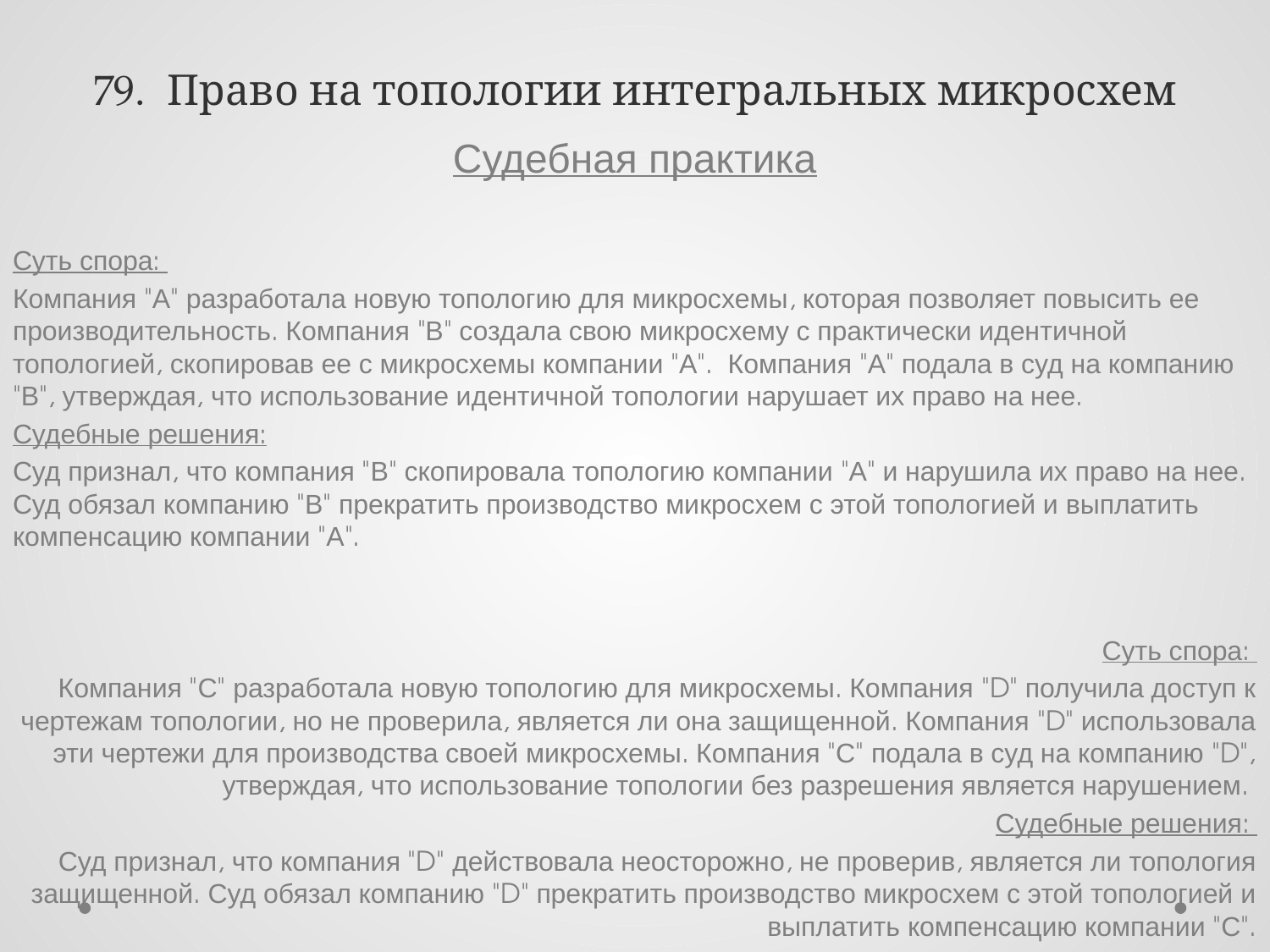

# 79.  Право на топологии интегральных микросхем
Судебная практика

Суть спора:
Компания "А" разработала новую топологию для микросхемы, которая позволяет повысить ее производительность. Компания "В" создала свою микросхему с практически идентичной топологией, скопировав ее с микросхемы компании "А".  Компания "А" подала в суд на компанию "В", утверждая, что использование идентичной топологии нарушает их право на нее.
Судебные решения:
Суд признал, что компания "В" скопировала топологию компании "А" и нарушила их право на нее. Суд обязал компанию "В" прекратить производство микросхем с этой топологией и выплатить компенсацию компании "А".

Суть спора:
Компания "С" разработала новую топологию для микросхемы. Компания "D" получила доступ к чертежам топологии, но не проверила, является ли она защищенной. Компания "D" использовала эти чертежи для производства своей микросхемы. Компания "С" подала в суд на компанию "D", утверждая, что использование топологии без разрешения является нарушением.
Судебные решения:
Суд признал, что компания "D" действовала неосторожно, не проверив, является ли топология защищенной. Суд обязал компанию "D" прекратить производство микросхем с этой топологией и выплатить компенсацию компании "С".